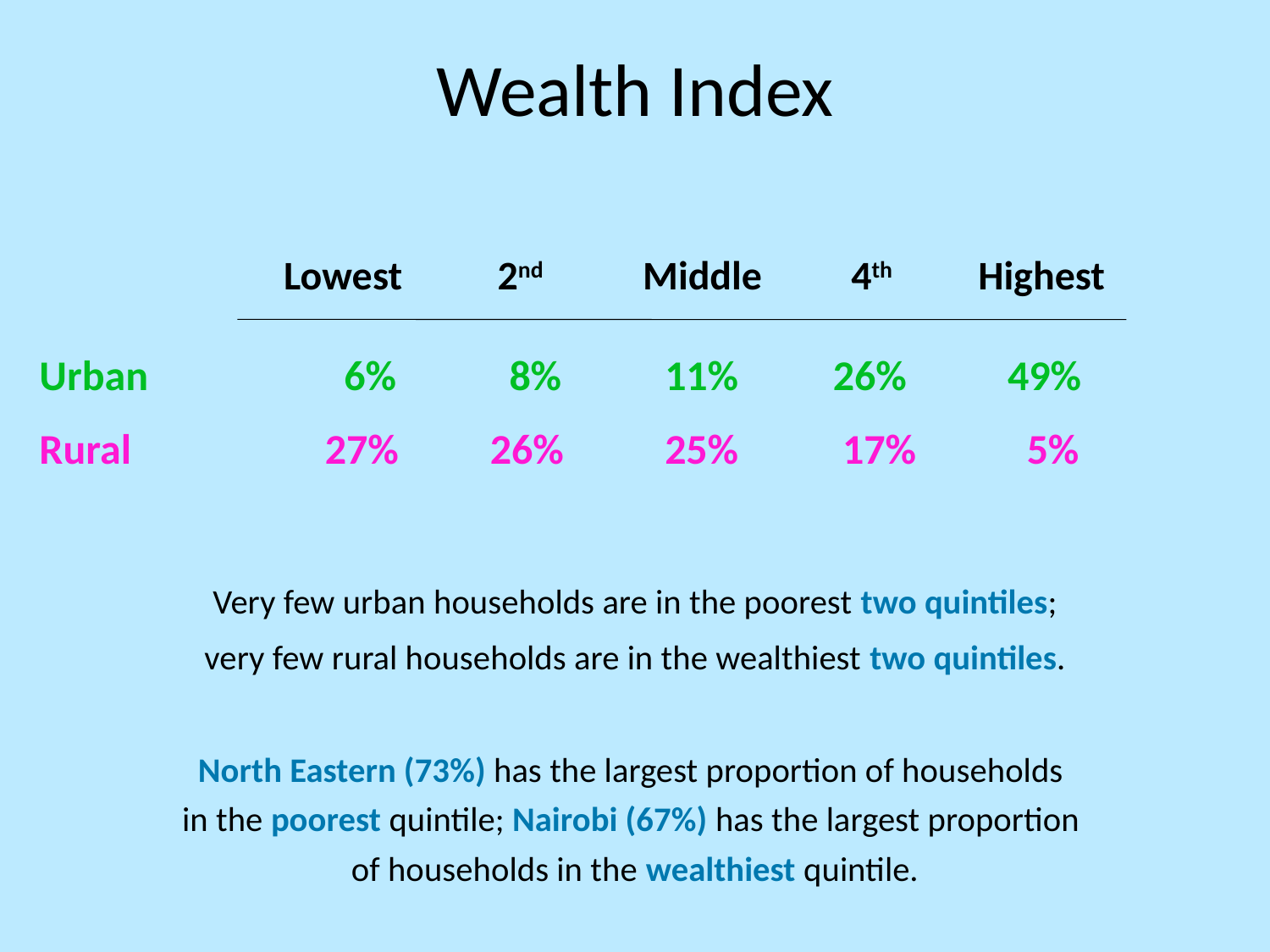

# Wealth Index
		         Lowest	     2nd	       Middle	  4th	  Highest

Urban		  6%	      8%	         11%   	26%	     49%
Rural		27%	    26%	         25%	 17%	       5%

Very few urban households are in the poorest two quintiles;
very few rural households are in the wealthiest two quintiles.

North Eastern (73%) has the largest proportion of households
in the poorest quintile; Nairobi (67%) has the largest proportion
of households in the wealthiest quintile.